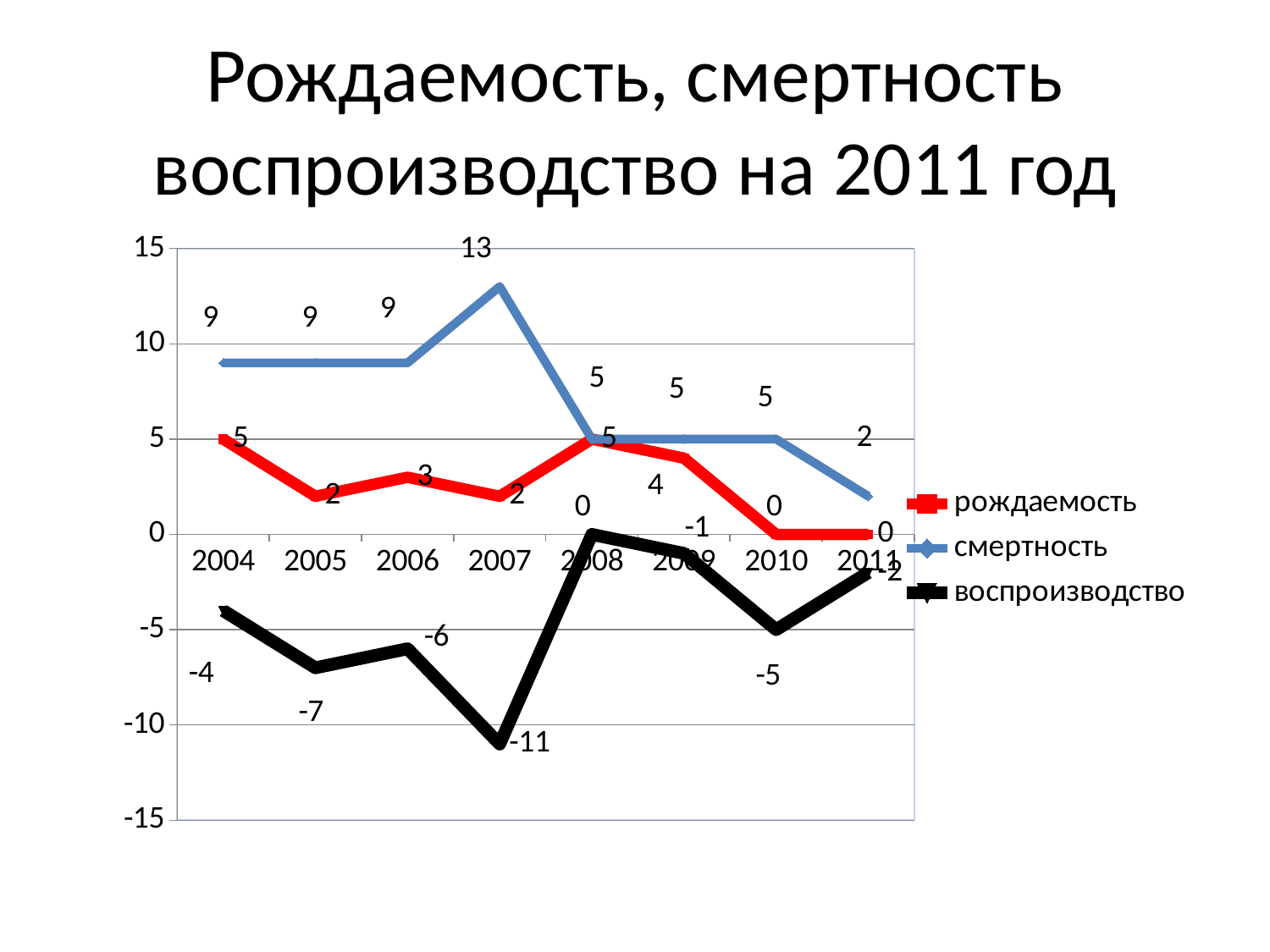

# Рождаемость, смертность воспроизводство на 2011 год

### Chart

| Category | рождаемость | смертность | воспроизводство |
|---|---|---|---|
| 2004 | 5.0 | 9.0 | -4.0 |
| 2005 | 2.0 | 9.0 | -7.0 |
| 2006 | 3.0 | 9.0 | -6.0 |
| 2007 | 2.0 | 13.0 | -11.0 |
| 2008 | 5.0 | 5.0 | 0.0 |
| 2009 | 4.0 | 5.0 | -1.0 |
| 2010 | 0.0 | 5.0 | -5.0 |
| 2011 | 0.0 | 2.0 | -2.0 |